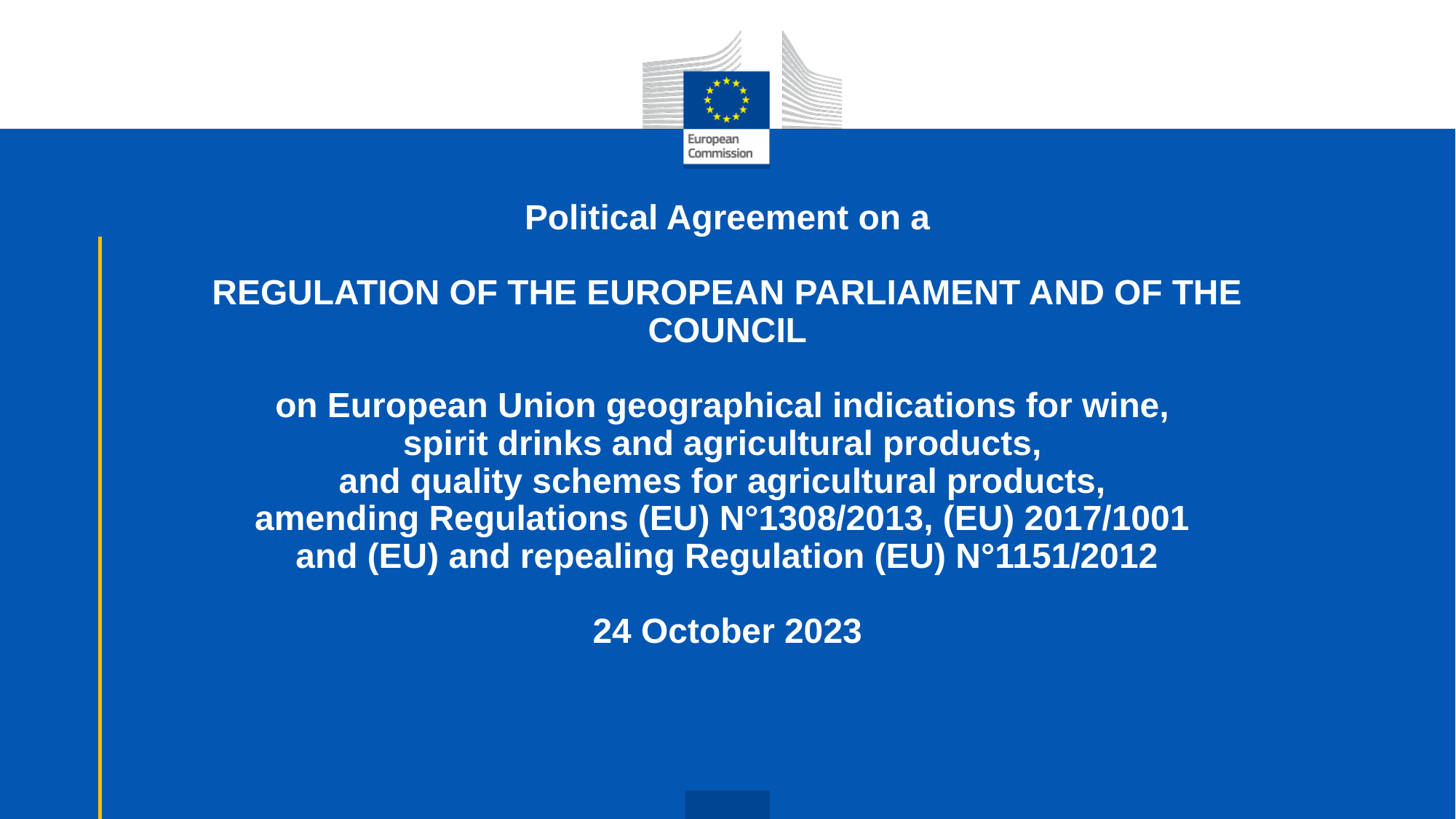

# Political Agreement on a REGULATION OF THE EUROPEAN PARLIAMENT AND OF THE COUNCIL on European Union geographical indications for wine, spirit drinks and agricultural products, and quality schemes for agricultural products, amending Regulations (EU) N°1308/2013, (EU) 2017/1001 and (EU) and repealing Regulation (EU) N°1151/2012 24 October 2023